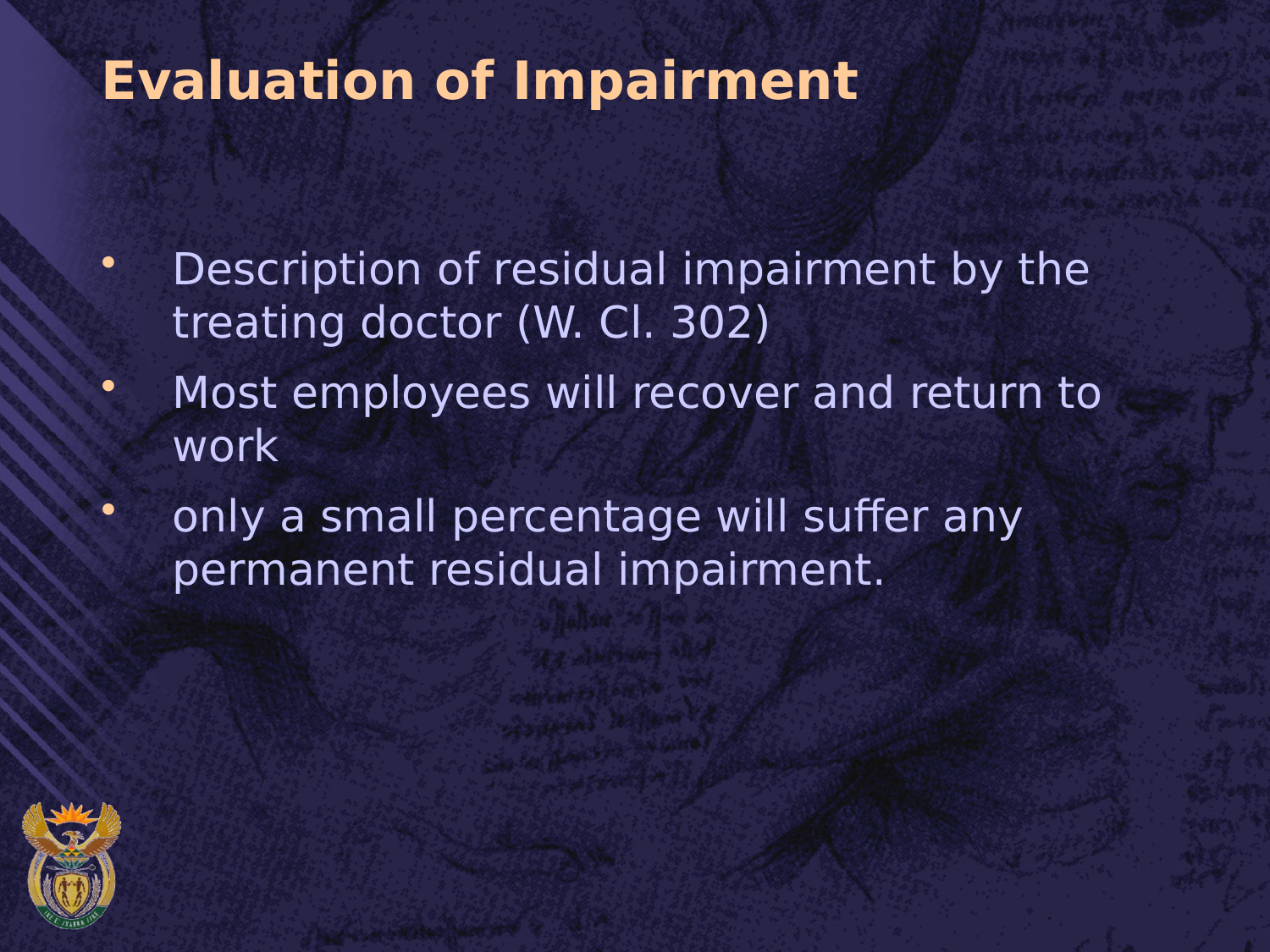

# Evaluation of Impairment
Description of residual impairment by the treating doctor (W. Cl. 302)
Most employees will recover and return to work
only a small percentage will suffer any permanent residual impairment.